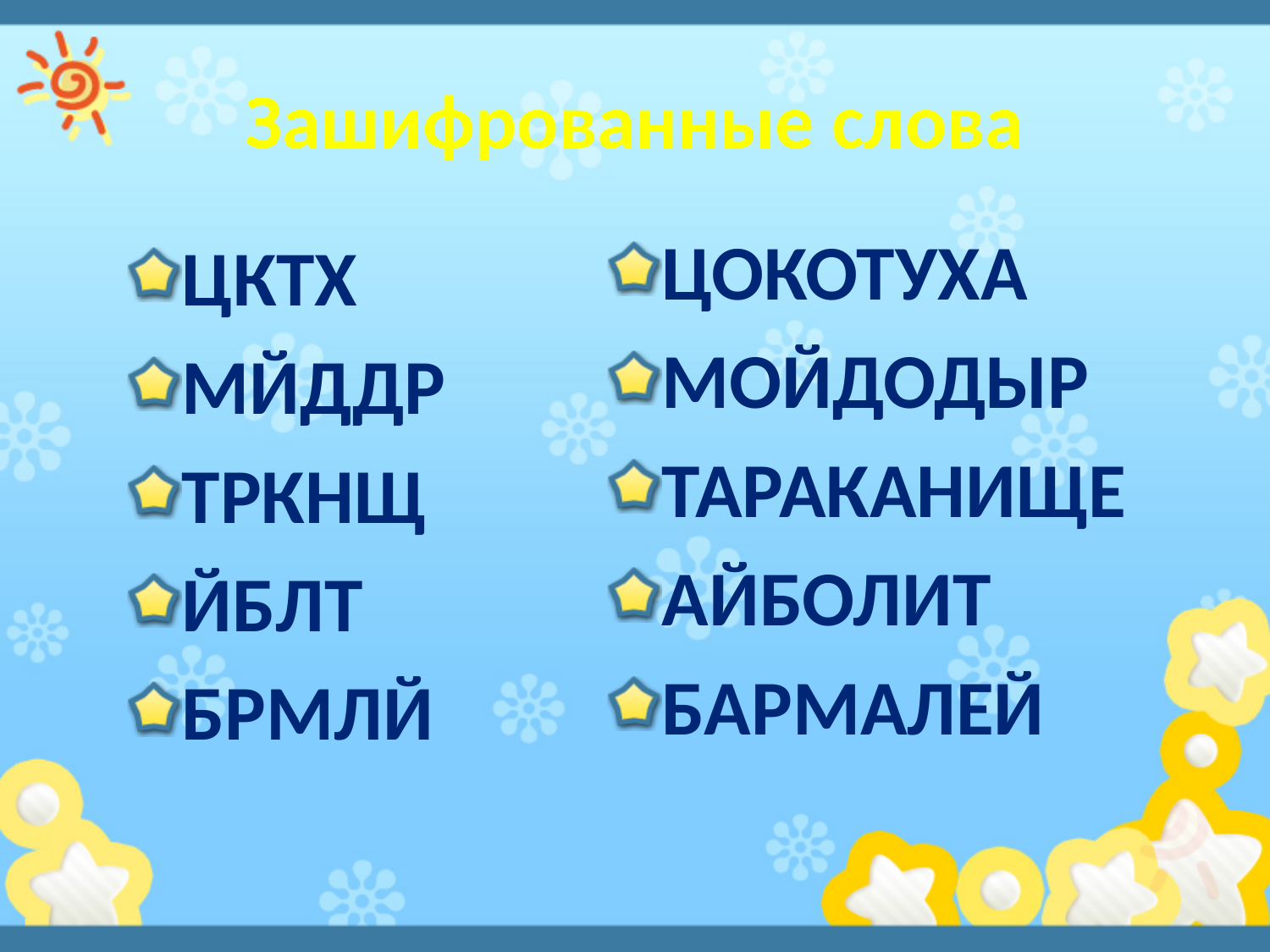

# Зашифрованные слова
ЦОКОТУХА
МОЙДОДЫР
ТАРАКАНИЩЕ
АЙБОЛИТ
БАРМАЛЕЙ

ЦКТХ
МЙДДР
ТРКНЩ
ЙБЛТ
БРМЛЙ